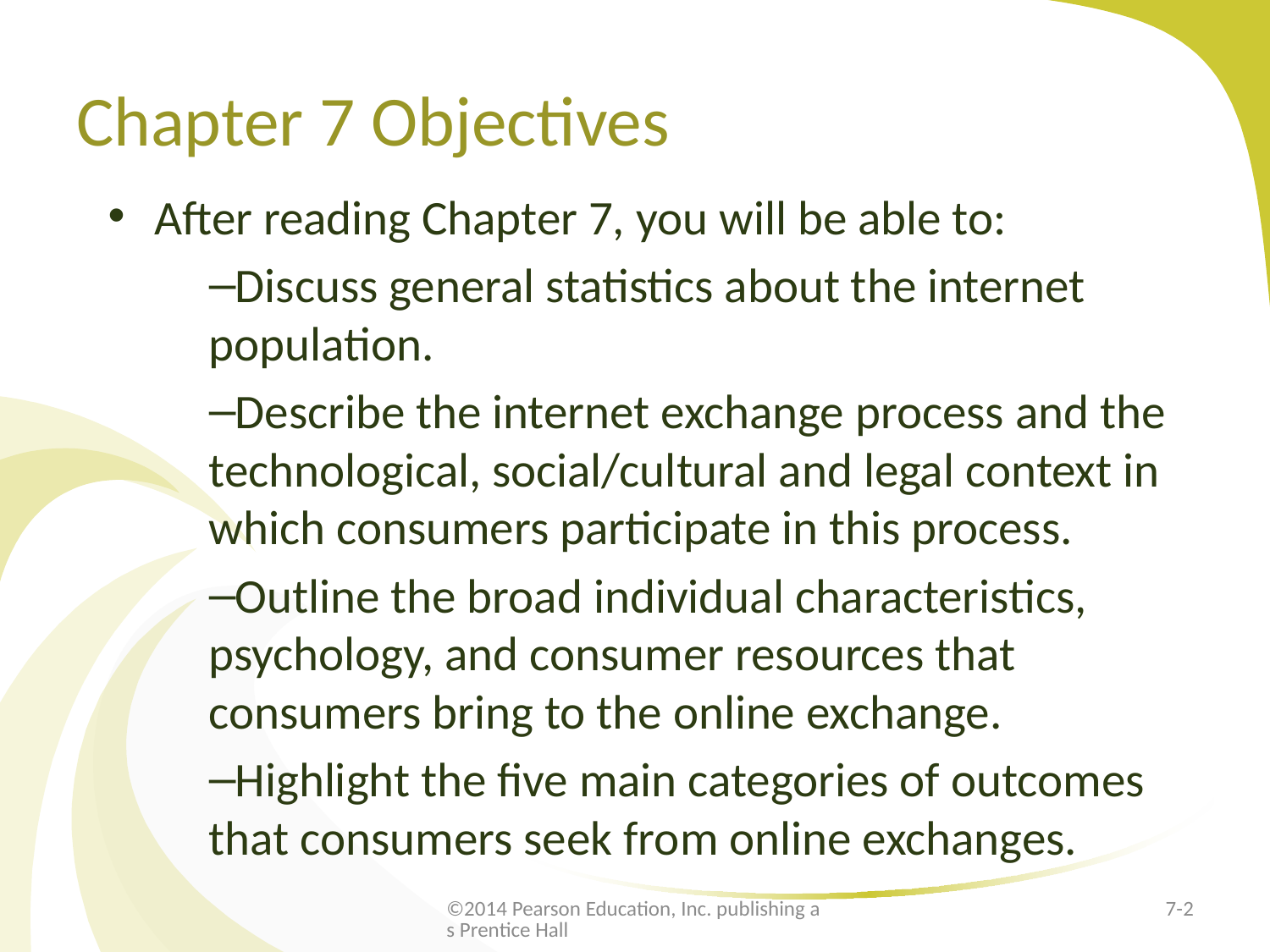

# Chapter 7 Objectives
After reading Chapter 7, you will be able to:
Discuss general statistics about the internet population.
Describe the internet exchange process and the technological, social/cultural and legal context in which consumers participate in this process.
Outline the broad individual characteristics, psychology, and consumer resources that consumers bring to the online exchange.
Highlight the five main categories of outcomes that consumers seek from online exchanges.

©2014 Pearson Education, Inc. publishing as Prentice Hall
7-2